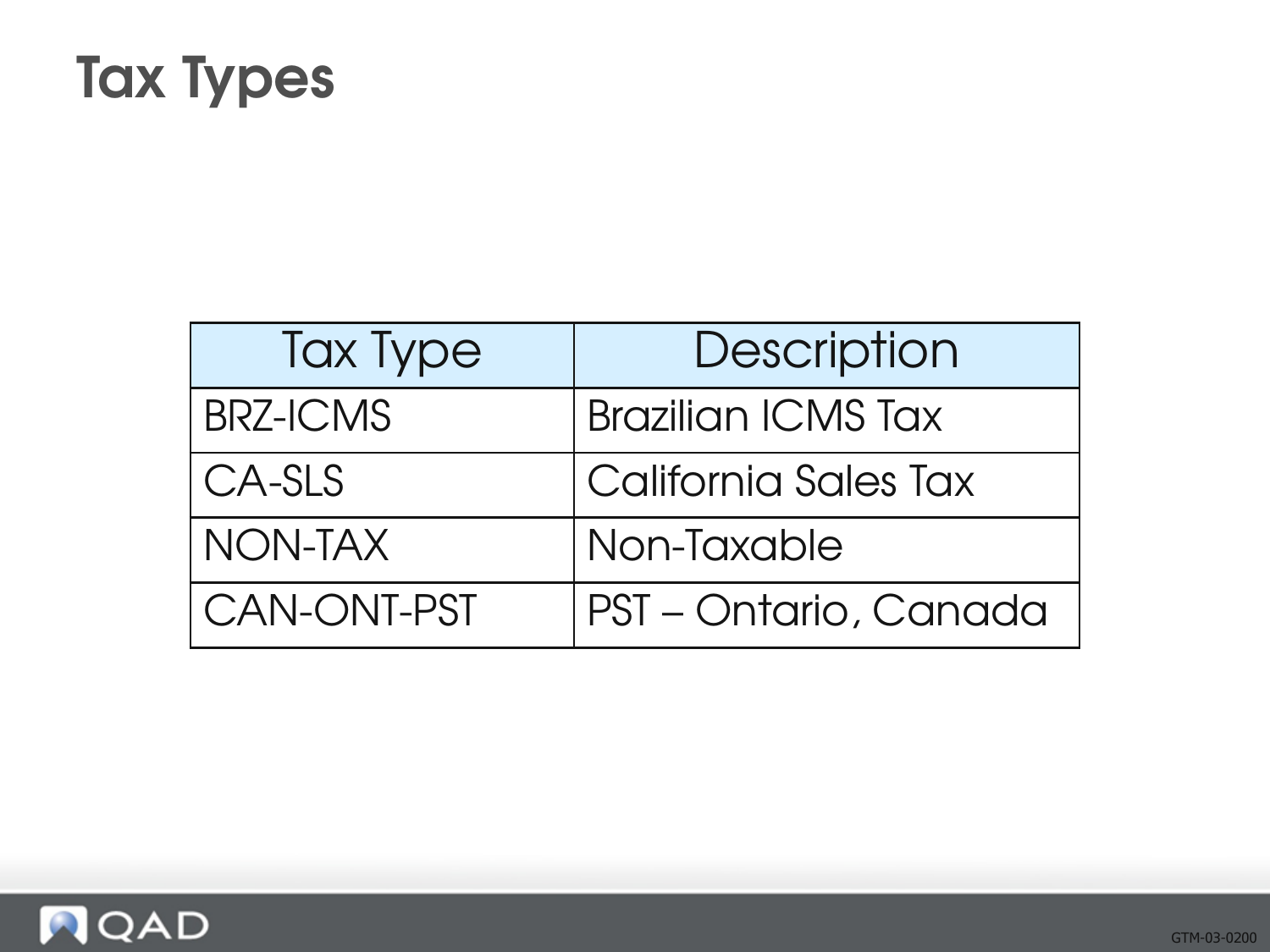

# Tax Types
| Tax Type | Description |
| --- | --- |
| BRZ-ICMS | Brazilian ICMS Tax |
| CA-SLS | California Sales Tax |
| NON-TAX | Non-Taxable |
| CAN-ONT-PST | PST – Ontario, Canada |
GTM-03-0200